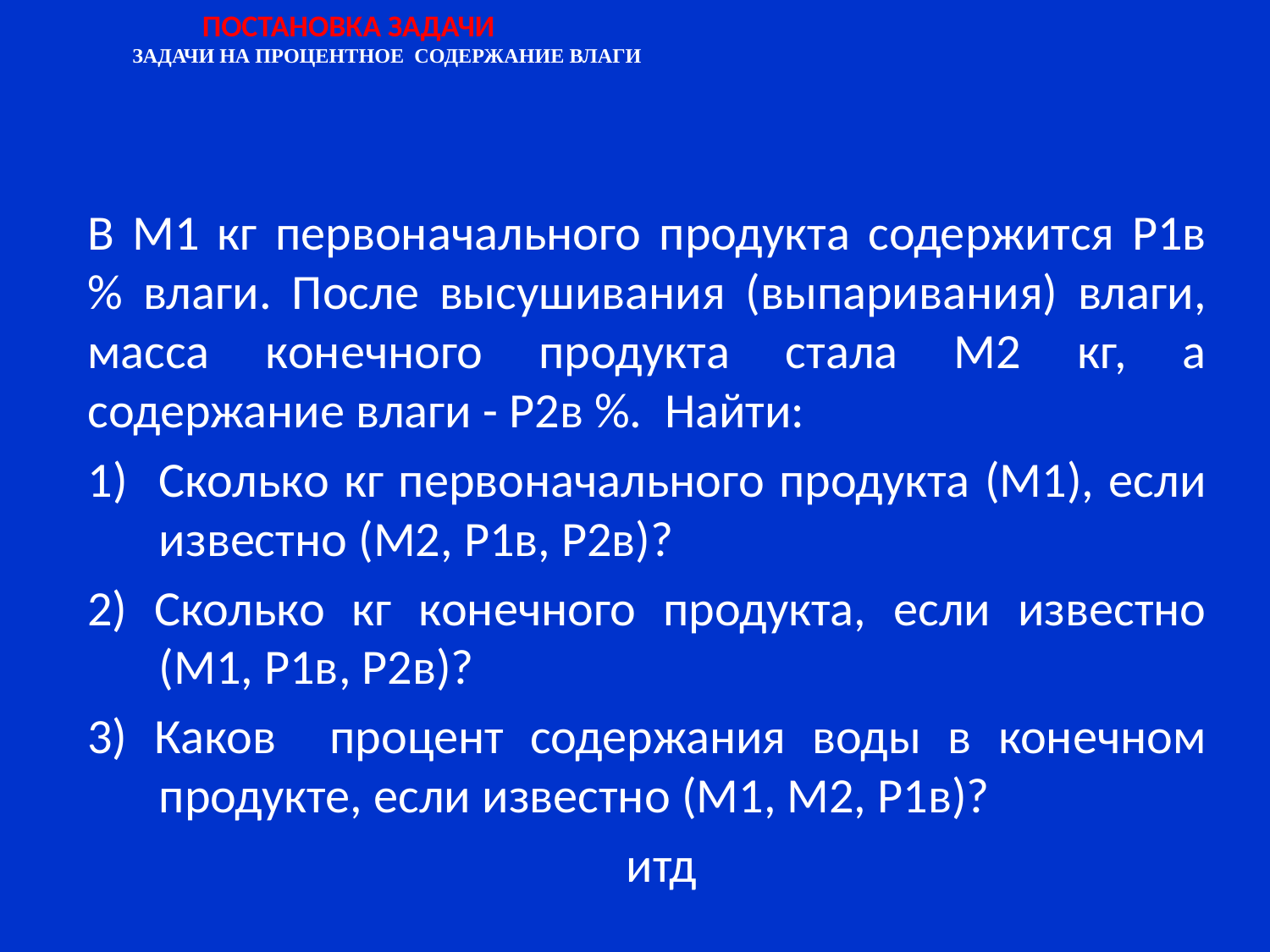

# Постановка задачи Задачи на процентное  содержание влаги
В М1 кг первоначального продукта содержится Р1в % влаги. После высушивания (выпаривания) влаги, масса конечного продукта стала М2 кг, а содержание влаги - Р2в %.  Найти:
Сколько кг первоначального продукта (М1), если известно (М2, Р1в, Р2в)?
2) Сколько кг конечного продукта, если известно (М1, Р1в, Р2в)?
3) Каков  процент содержания воды в конечном продукте, если известно (М1, М2, Р1в)?
                                                итд